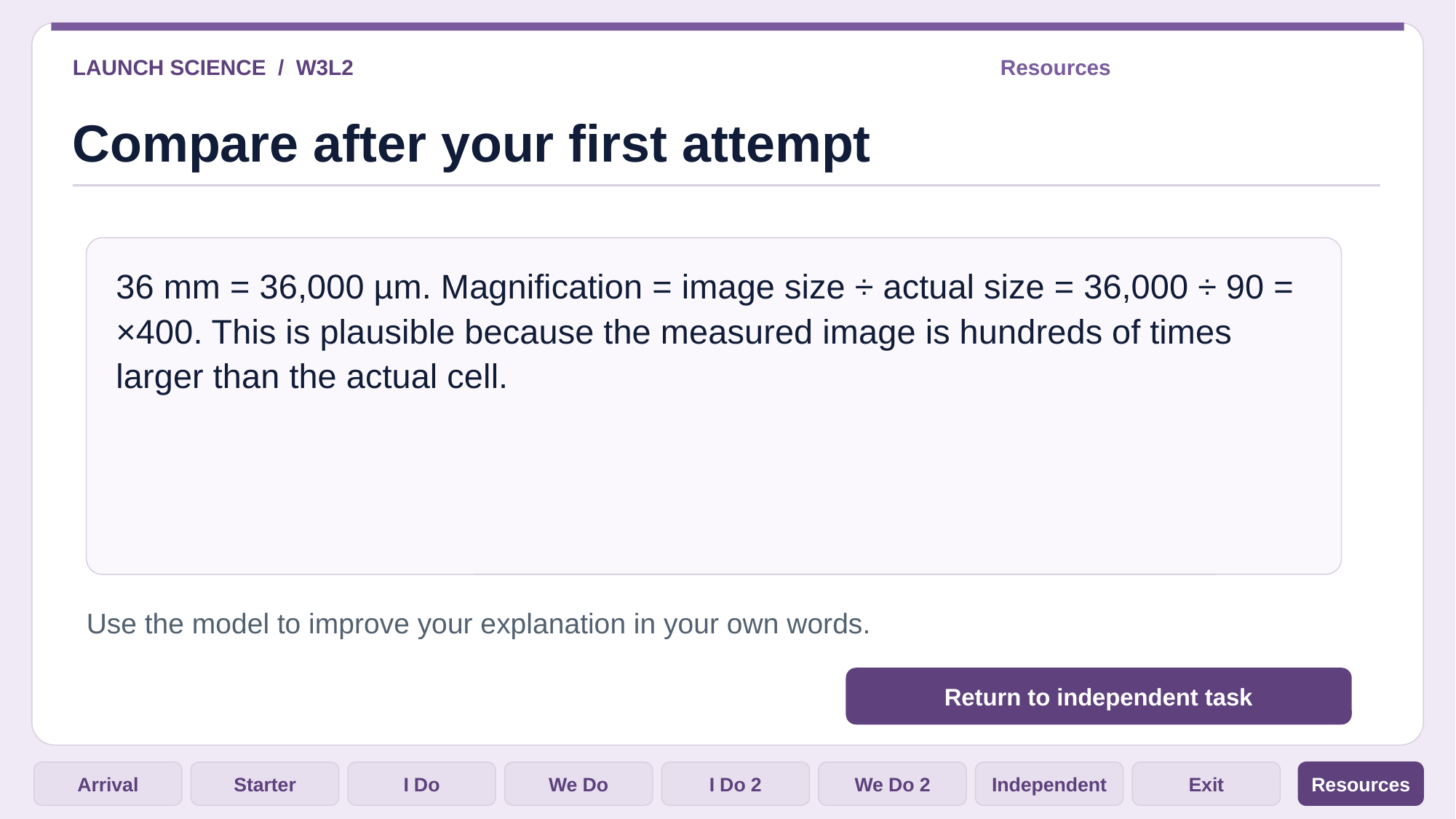

LAUNCH SCIENCE  /  W3L2
Resources
Compare after your first attempt

36 mm = 36,000 µm. Magnification = image size ÷ actual size = 36,000 ÷ 90 = ×400. This is plausible because the measured image is hundreds of times larger than the actual cell.
Use the model to improve your explanation in your own words.
Return to independent task
Arrival
Starter
I Do
We Do
I Do 2
We Do 2
Independent
Exit
Resources